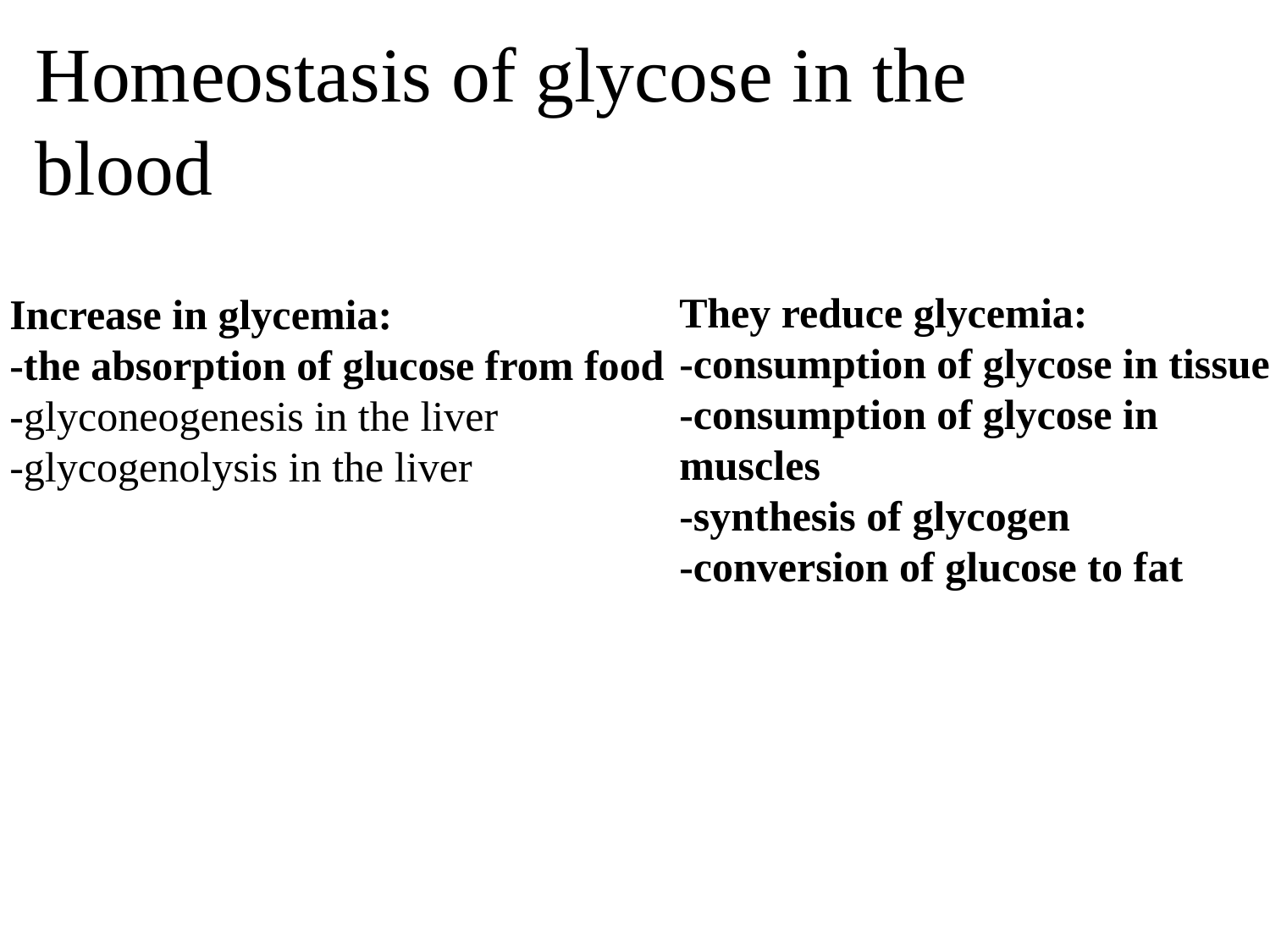

# Homeostasis of glycose in the blood

They reduce glycemia:
-consumption of glycose in tissues
-consumption of glycose in muscles
-synthesis of glycogen
-conversion of glucose to fat

Increase in glycemia:
-the absorption of glucose from food
-glyconeogenesis in the liver
-glycogenolysis in the liver